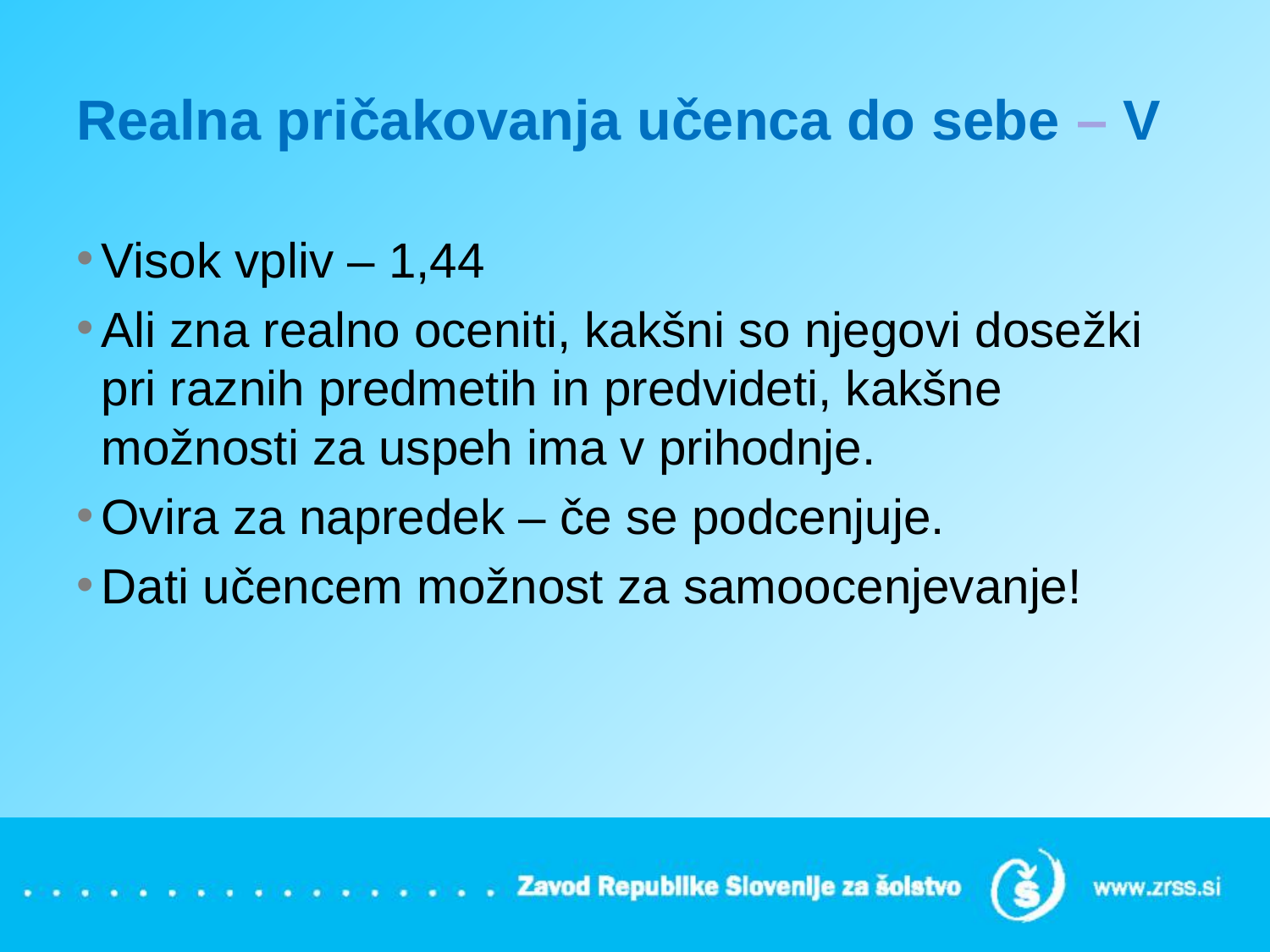

# Realna pričakovanja učenca do sebe – V
Visok vpliv – 1,44
Ali zna realno oceniti, kakšni so njegovi dosežki pri raznih predmetih in predvideti, kakšne možnosti za uspeh ima v prihodnje.
Ovira za napredek – če se podcenjuje.
Dati učencem možnost za samoocenjevanje!